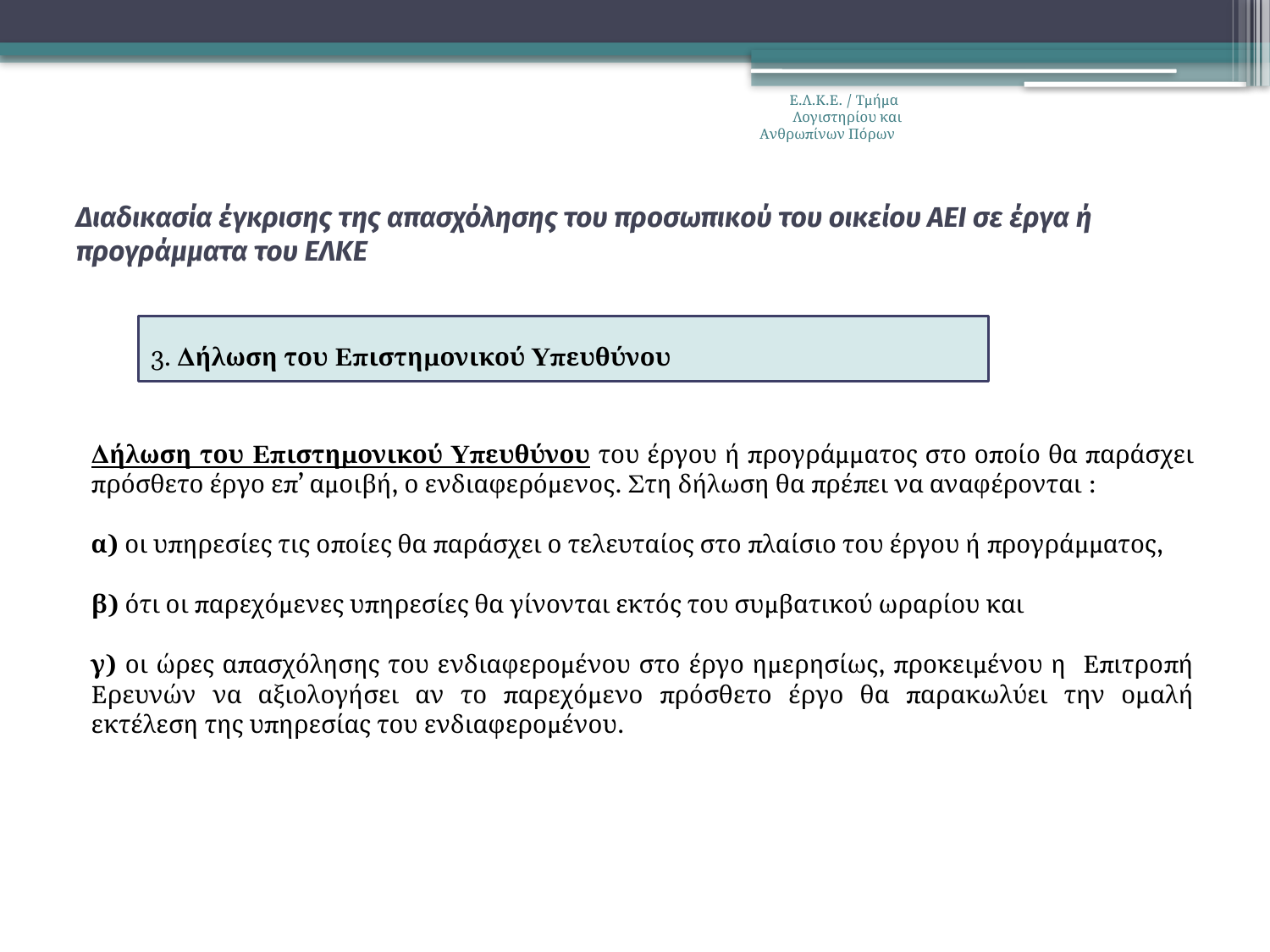

Ε.Λ.Κ.Ε. / Τμήμα  Λογιστηρίου και Ανθρωπίνων Πόρων

# Διαδικασία έγκρισης της απασχόλησης του προσωπικού του οικείου ΑΕΙ σε έργα ή προγράμματα του ΕΛΚΕ

Δήλωση του Επιστημονικού Υπευθύνου του έργου ή προγράμματος στο οποίο θα παράσχει πρόσθετο έργο επ’ αμοιβή, ο ενδιαφερόμενος. Στη δήλωση θα πρέπει να αναφέρονται :
α) οι υπηρεσίες τις οποίες θα παράσχει ο τελευταίος στο πλαίσιο του έργου ή προγράμματος,
β) ότι οι παρεχόμενες υπηρεσίες θα γίνονται εκτός του συμβατικού ωραρίου και
γ) οι ώρες απασχόλησης του ενδιαφερομένου στο έργο ημερησίως, προκειμένου η  Επιτροπή Ερευνών να αξιολογήσει αν το παρεχόμενο πρόσθετο έργο θα παρακωλύει την ομαλή εκτέλεση της υπηρεσίας του ενδιαφερομένου.

3. Δήλωση του Επιστημονικού Υπευθύνου